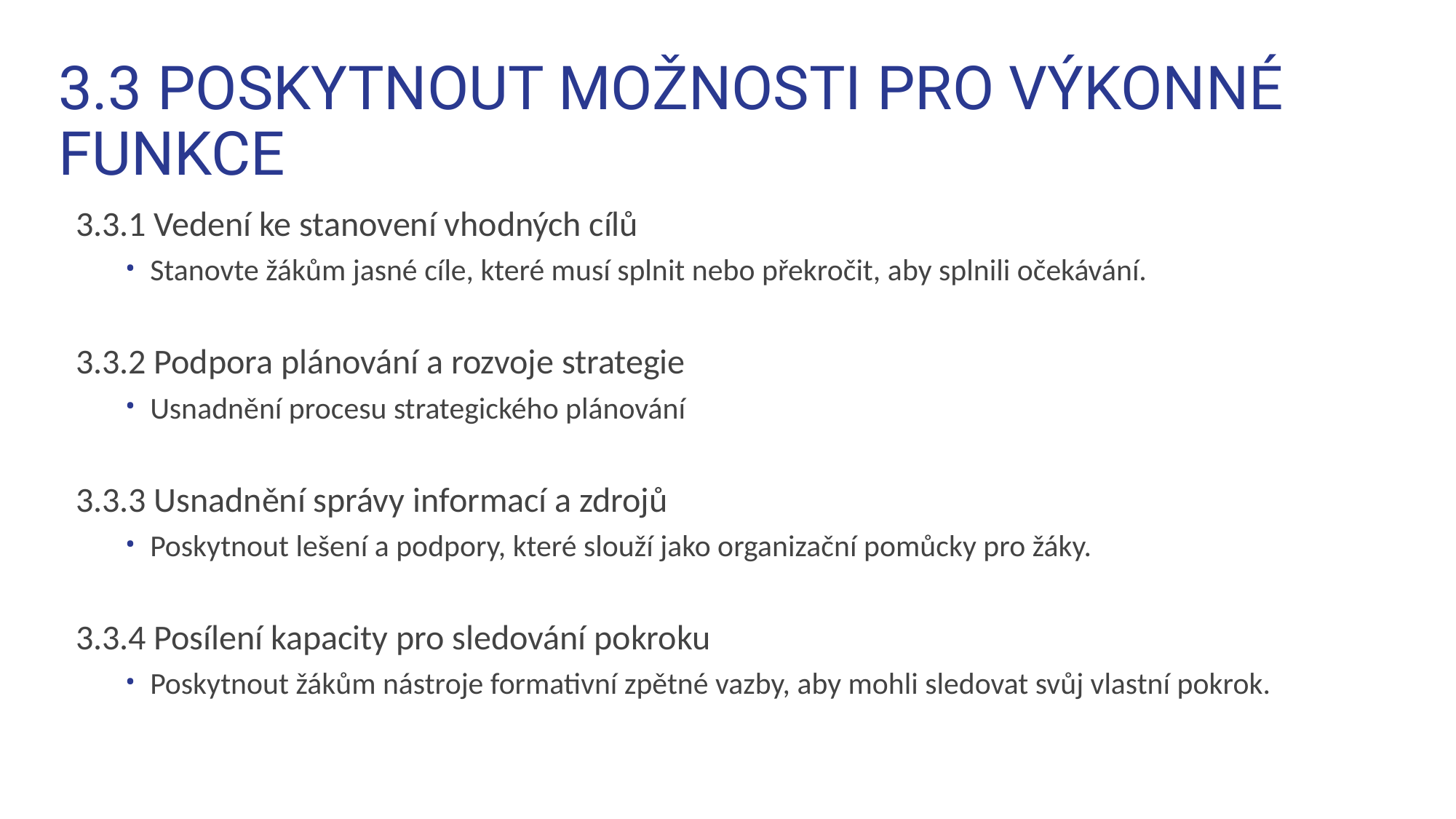

# 3.3 POSKYTNOUT MOŽNOSTI PRO VÝKONNÉ FUNKCE
3.3.1 Vedení ke stanovení vhodných cílů
Stanovte žákům jasné cíle, které musí splnit nebo překročit, aby splnili očekávání.

3.3.2 Podpora plánování a rozvoje strategie
Usnadnění procesu strategického plánování

3.3.3 Usnadnění správy informací a zdrojů
Poskytnout lešení a podpory, které slouží jako organizační pomůcky pro žáky.

3.3.4 Posílení kapacity pro sledování pokroku
Poskytnout žákům nástroje formativní zpětné vazby, aby mohli sledovat svůj vlastní pokrok.